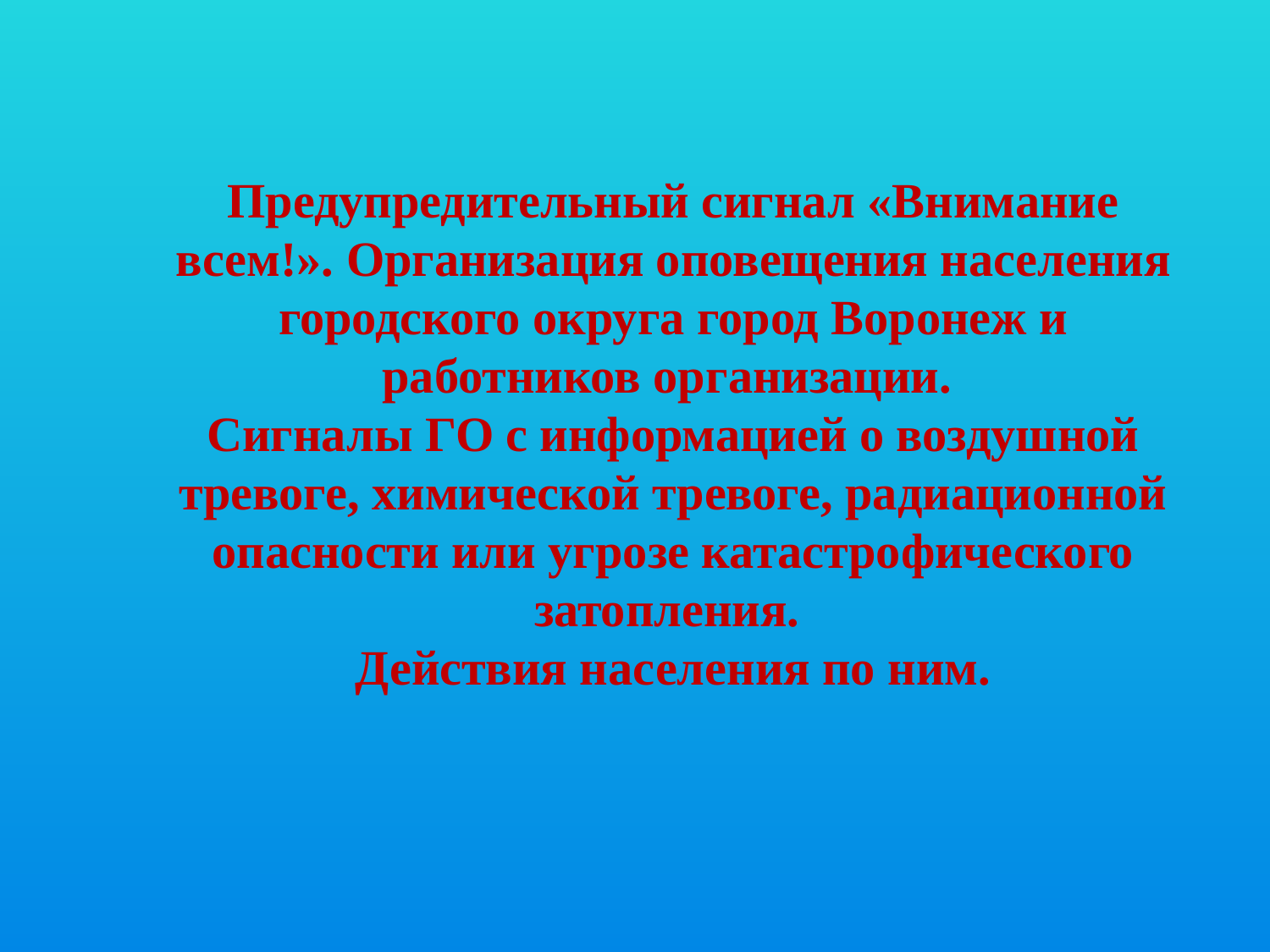

| Предупредительный сигнал «Внимание всем!». Организация оповещения населения городского округа город Воронеж и работников организации. Сигналы ГО с информацией о воздушной тревоге, химической тревоге, радиационной опасности или угрозе катастрофического затопления. Действия населения по ним. |
| --- |